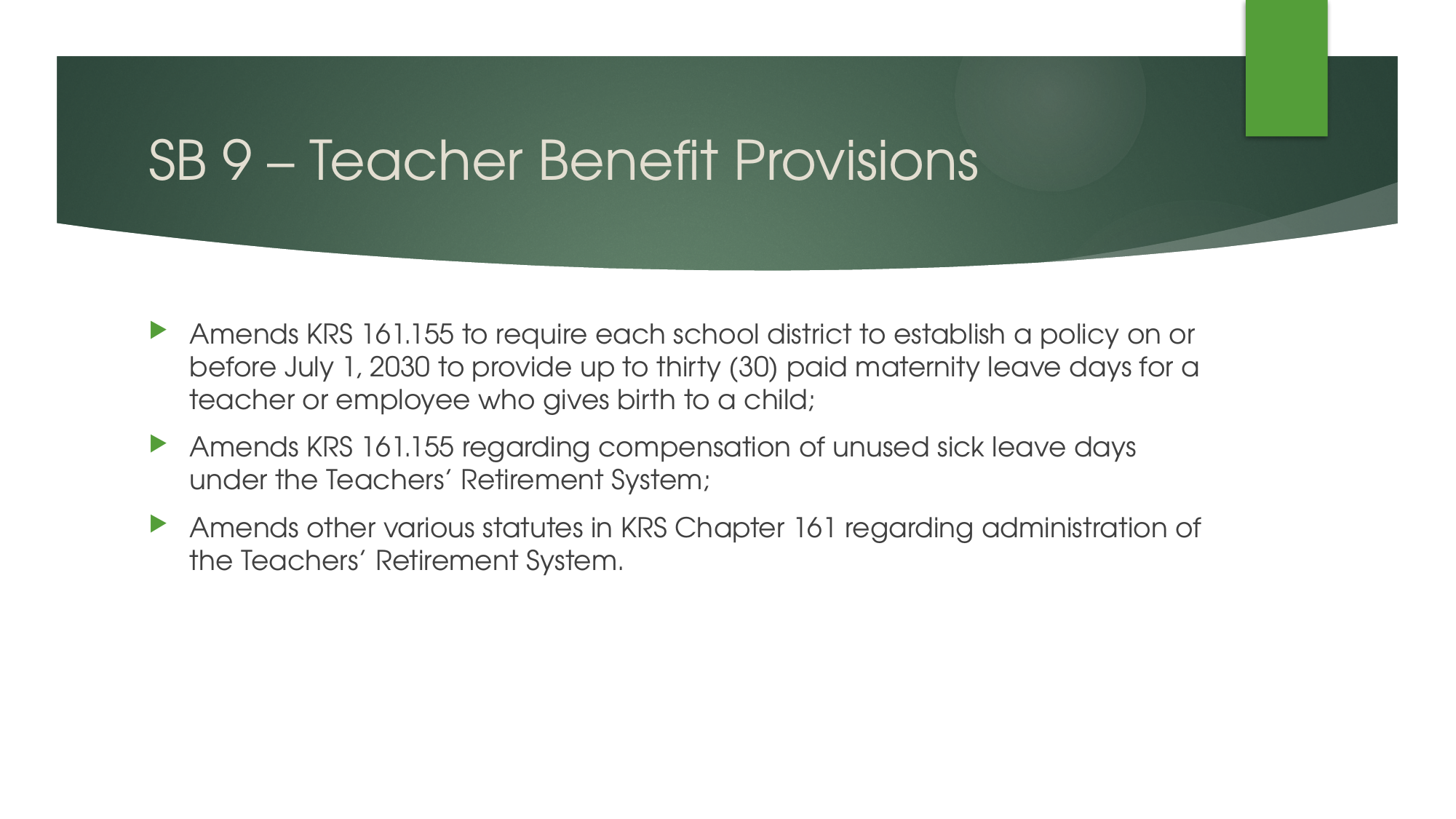

# SB 9 – Teacher Benefit Provisions
Amends KRS 161.155 to require each school district to establish a policy on or before July 1, 2030 to provide up to thirty (30) paid maternity leave days for a teacher or employee who gives birth to a child;
Amends KRS 161.155 regarding compensation of unused sick leave days under the Teachers’ Retirement System;
Amends other various statutes in KRS Chapter 161 regarding administration of the Teachers’ Retirement System.